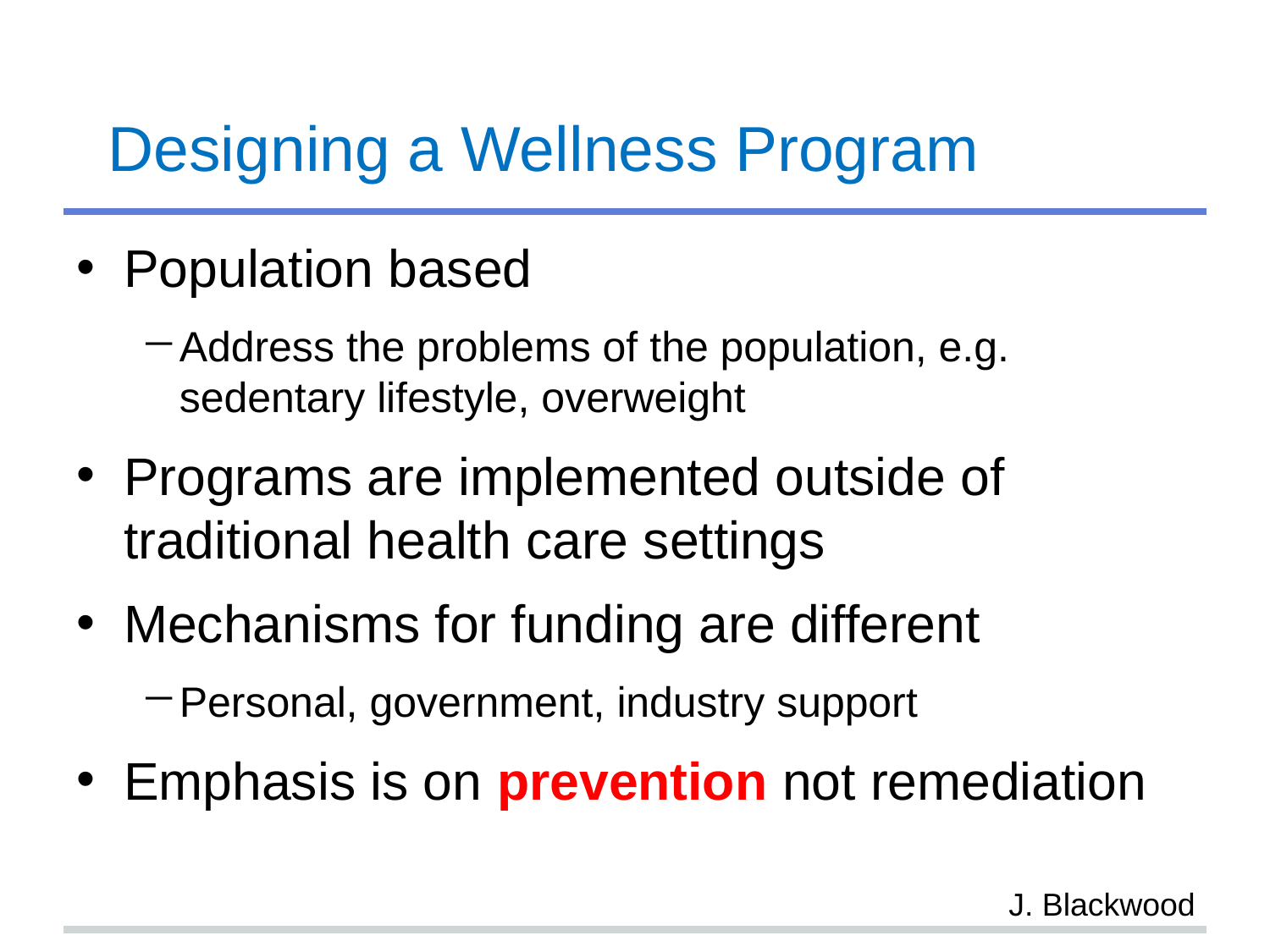

# Designing a Wellness Program
Population based
Address the problems of the population, e.g. sedentary lifestyle, overweight
Programs are implemented outside of traditional health care settings
Mechanisms for funding are different
Personal, government, industry support
Emphasis is on prevention not remediation
J. Blackwood